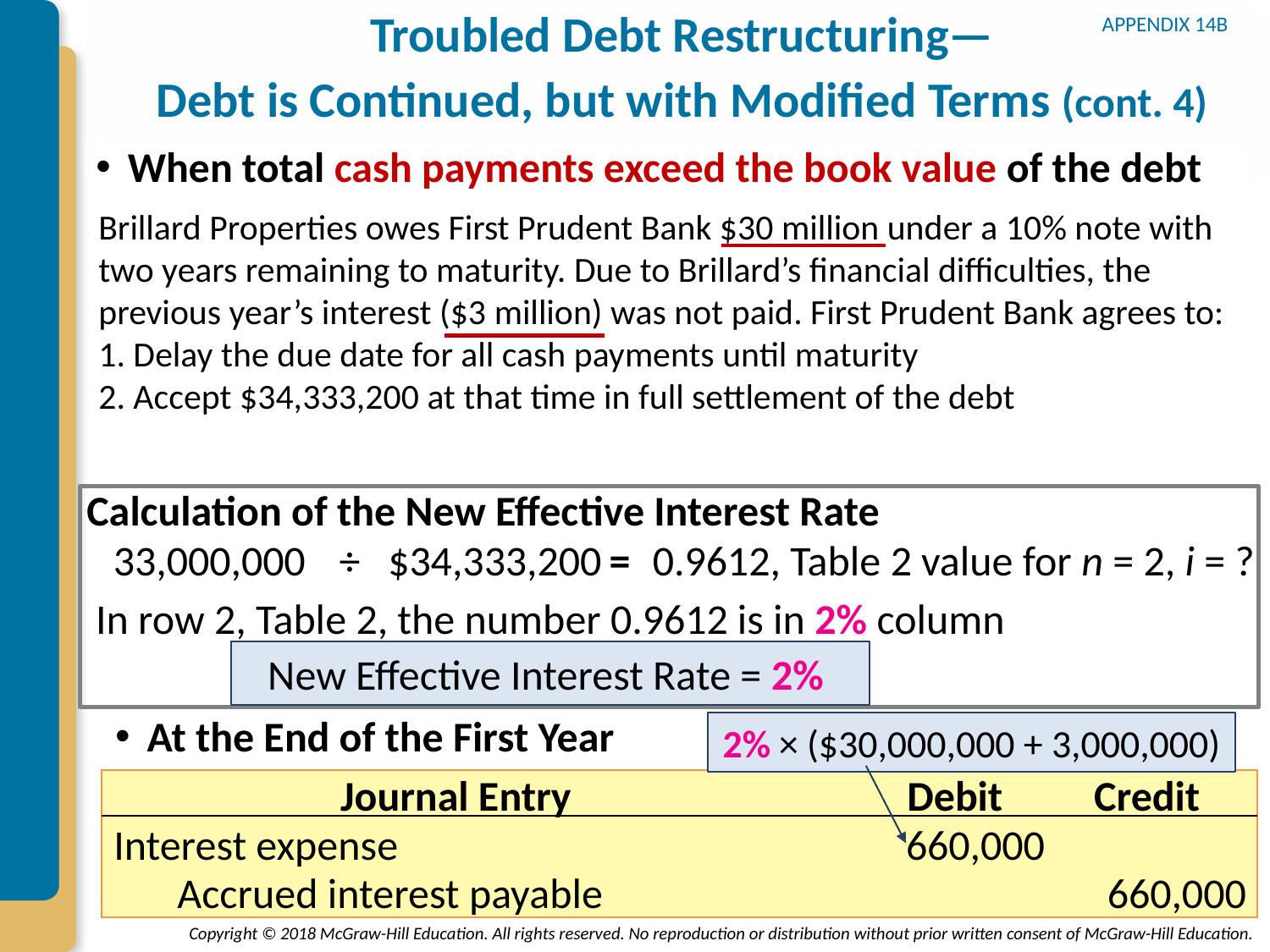

APPENDIX 14B
# Troubled Debt Restructuring— Debt is Continued, but with Modified Terms (cont. 4)
When total cash payments exceed the book value of the debt
Brillard Properties owes First Prudent Bank $30 million under a 10% note with two years remaining to maturity. Due to Brillard’s financial difficulties, the previous year’s interest ($3 million) was not paid. First Prudent Bank agrees to:
1. Delay the due date for all cash payments until maturity
2. Accept $34,333,200 at that time in full settlement of the debt
Calculation of the New Effective Interest Rate

33,000,000
÷
$34,333,200
=
0.9612, Table 2 value for n = 2, i = ?
In row 2, Table 2, the number 0.9612 is in 2% column
New Effective Interest Rate = 2%
At the End of the First Year
2% × ($30,000,000 + 3,000,000)
Journal Entry
Debit
Credit

Interest expense
660,000
Accrued interest payable
660,000